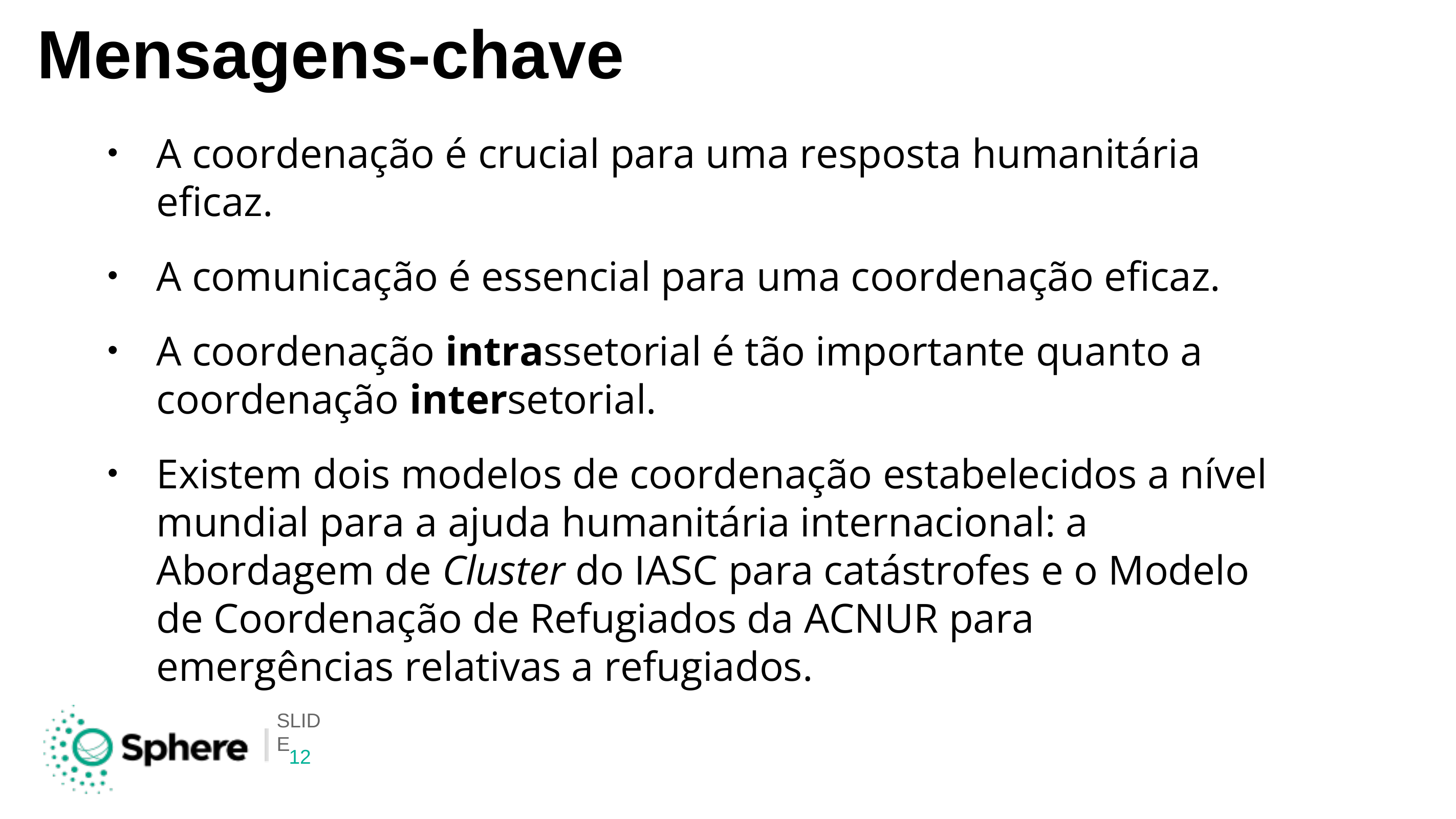

# Mensagens-chave
A coordenação é crucial para uma resposta humanitária eficaz.
A comunicação é essencial para uma coordenação eficaz.
A coordenação intrassetorial é tão importante quanto a coordenação intersetorial.
Existem dois modelos de coordenação estabelecidos a nível mundial para a ajuda humanitária internacional: a Abordagem de Cluster do IASC para catástrofes e o Modelo de Coordenação de Refugiados da ACNUR para emergências relativas a refugiados.
12